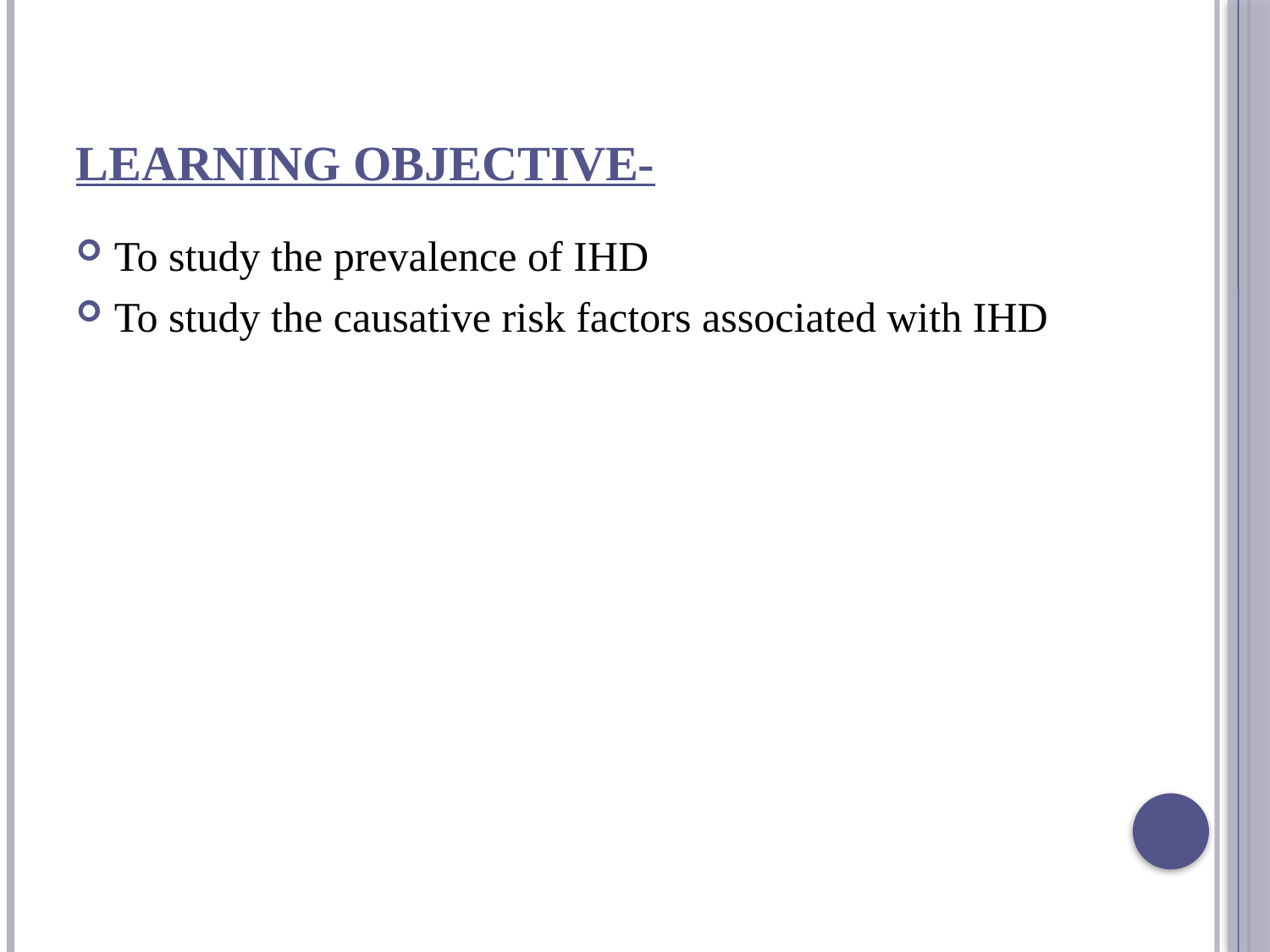

# Learning Objective-
To study the prevalence of IHD
To study the causative risk factors associated with IHD